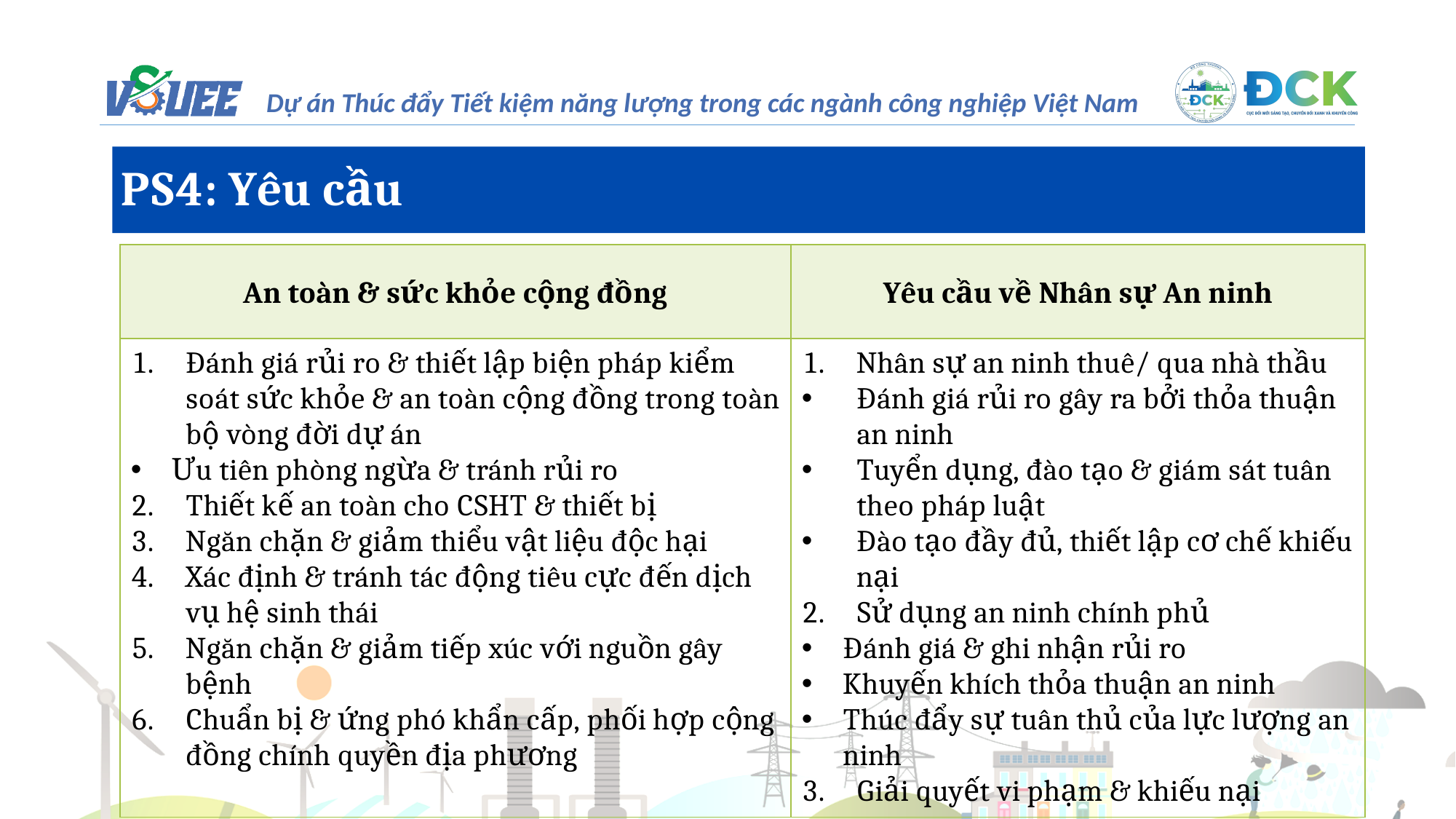

PS4: Yêu cầu
| An toàn & sức khỏe cộng đồng | Yêu cầu về Nhân sự An ninh |
| --- | --- |
| Đánh giá rủi ro & thiết lập biện pháp kiểm soát sức khỏe & an toàn cộng đồng trong toàn bộ vòng đời dự án Ưu tiên phòng ngừa & tránh rủi ro Thiết kế an toàn cho CSHT & thiết bị Ngăn chặn & giảm thiểu vật liệu độc hại Xác định & tránh tác động tiêu cực đến dịch vụ hệ sinh thái Ngăn chặn & giảm tiếp xúc với nguồn gây bệnh Chuẩn bị & ứng phó khẩn cấp, phối hợp cộng đồng chính quyền địa phương | Nhân sự an ninh thuê/ qua nhà thầu Đánh giá rủi ro gây ra bởi thỏa thuận an ninh Tuyển dụng, đào tạo & giám sát tuân theo pháp luật Đào tạo đầy đủ, thiết lập cơ chế khiếu nại Sử dụng an ninh chính phủ Đánh giá & ghi nhận rủi ro Khuyến khích thỏa thuận an ninh Thúc đẩy sự tuân thủ của lực lượng an ninh Giải quyết vi phạm & khiếu nại |